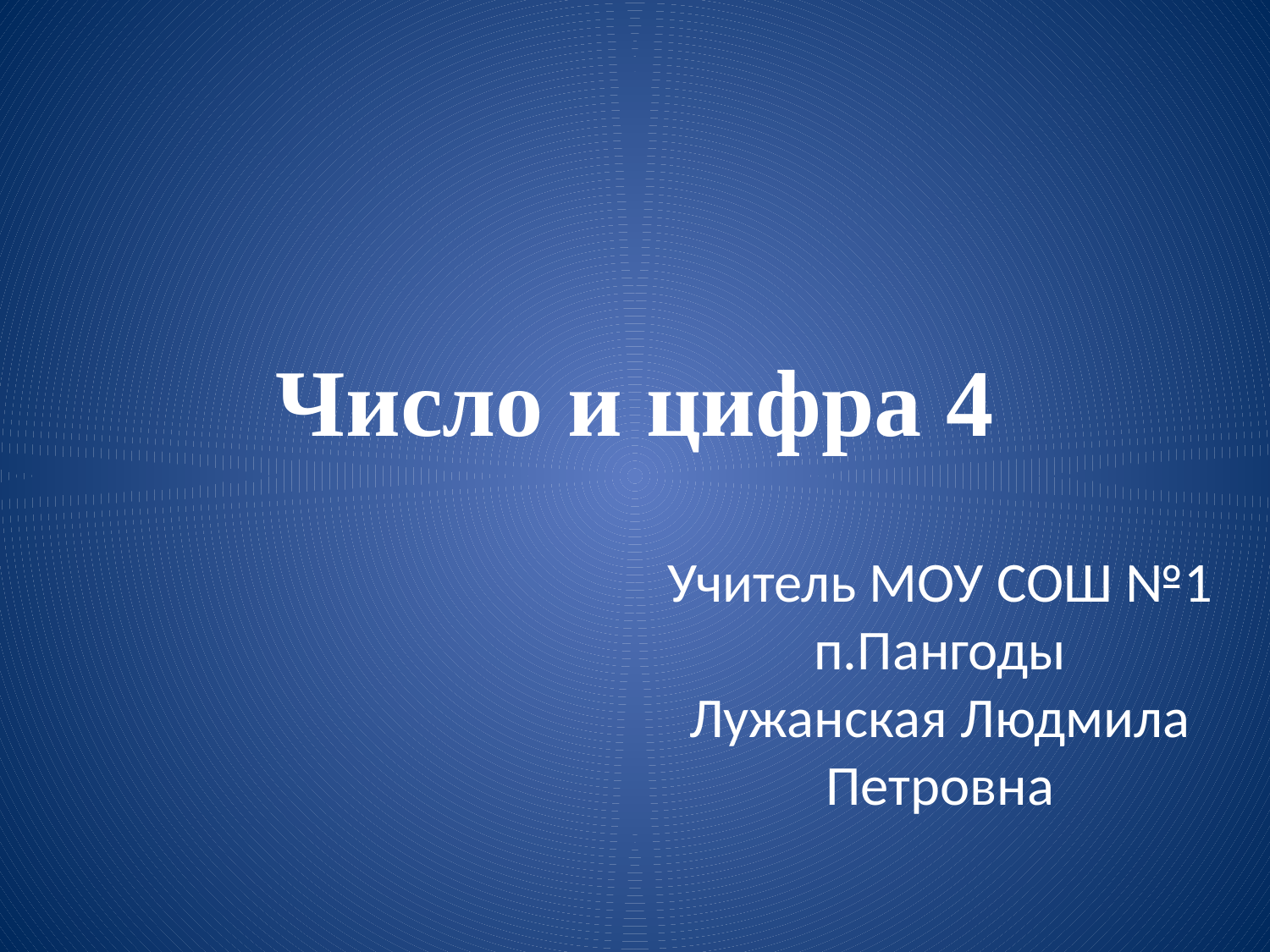

# Число и цифра 4
Учитель МОУ СОШ №1 п.Пангоды
Лужанская Людмила Петровна